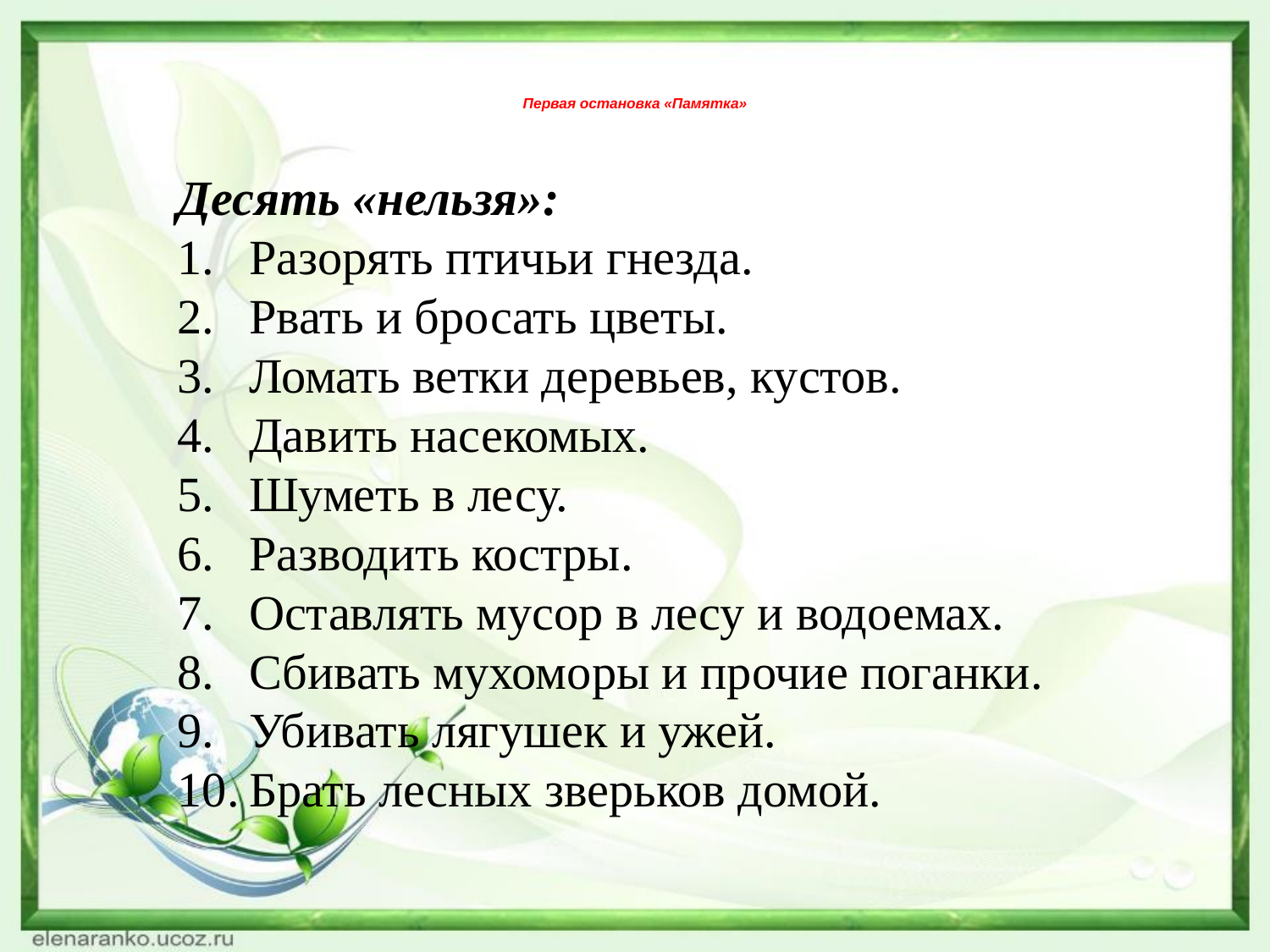

# Первая остановка «Памятка»
Десять «нельзя»:
Разорять птичьи гнезда.
Рвать и бросать цветы.
Ломать ветки деревьев, кустов.
Давить насекомых.
Шуметь в лесу.
Разводить костры.
Оставлять мусор в лесу и водоемах.
Сбивать мухоморы и прочие поганки.
Убивать лягушек и ужей.
Брать лесных зверьков домой.